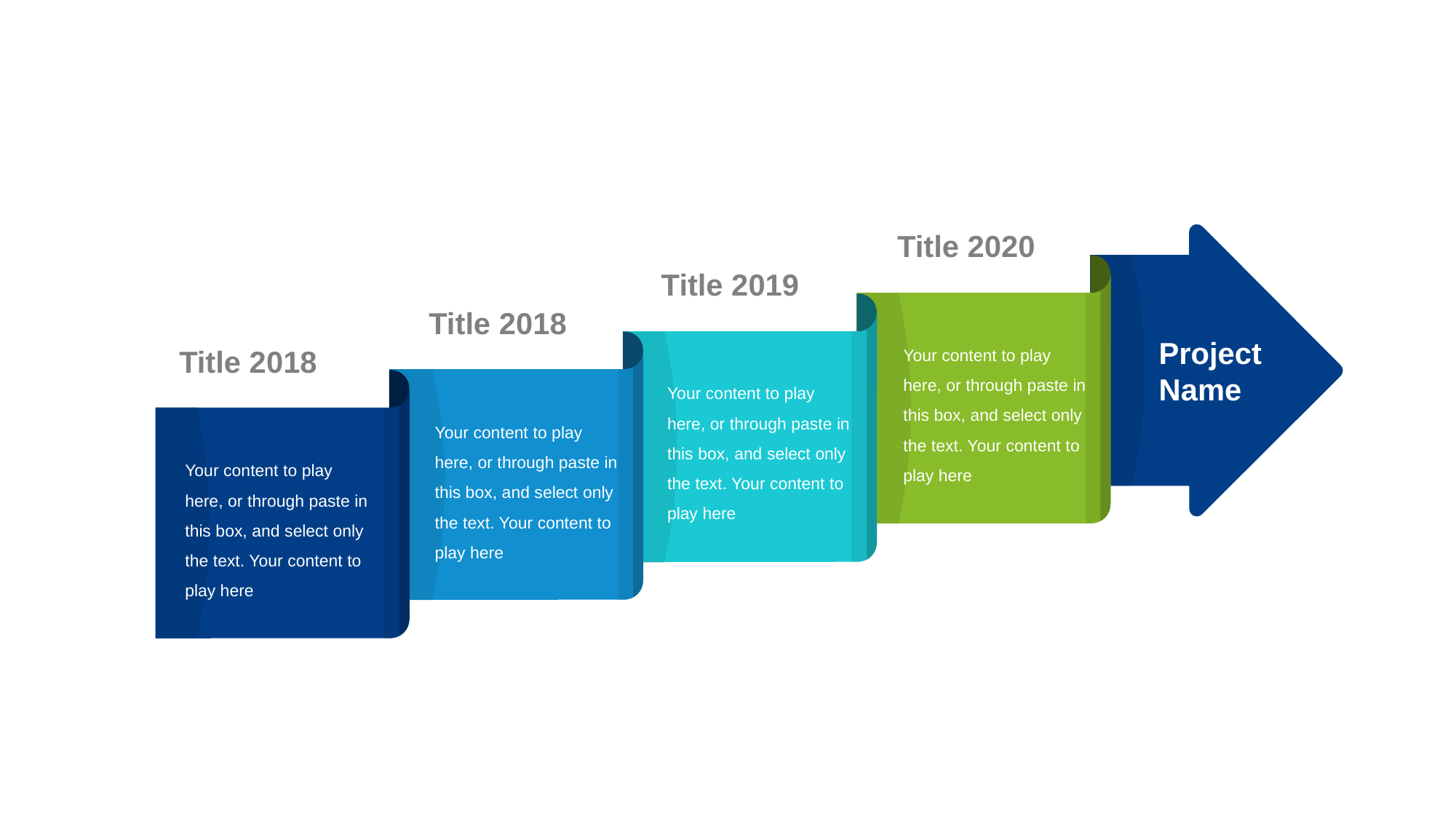

Title 2020
Your content to play here, or through paste in this box, and select only the text. Your content to play here
Title 2019
Your content to play here, or through paste in this box, and select only the text. Your content to play here
Title 2018
Your content to play here, or through paste in this box, and select only the text. Your content to play here
Project
Name
Title 2018
Your content to play here, or through paste in this box, and select only the text. Your content to play here